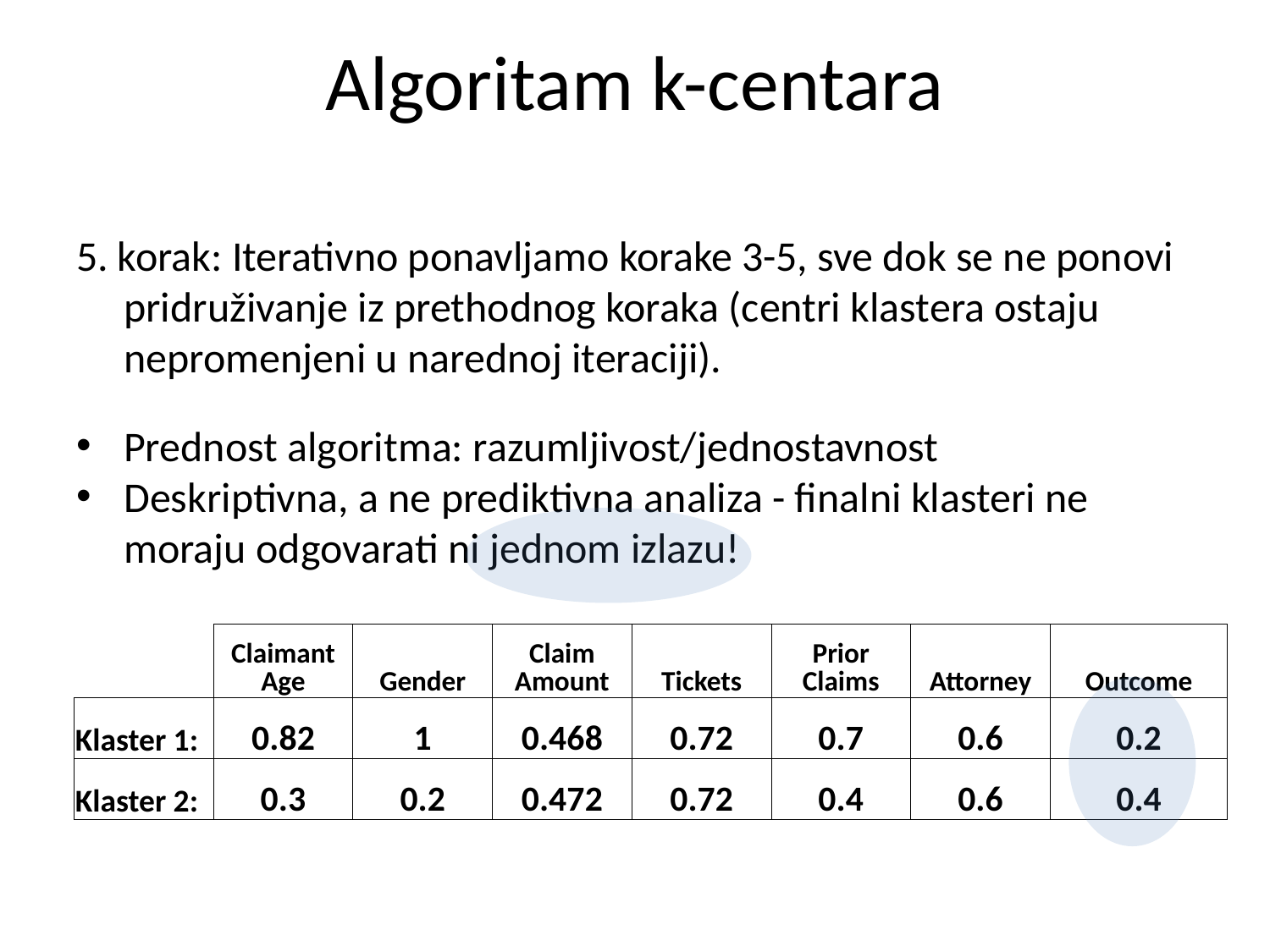

Algoritam k-centara
5. korak: Iterativno ponavljamo korake 3-5, sve dok se ne ponovi pridruživanje iz prethodnog koraka (centri klastera ostaju nepromenjeni u narednoj iteraciji).

Prednost algoritma: razumljivost/jednostavnost
Deskriptivna, a ne prediktivna analiza - finalni klasteri ne moraju odgovarati ni jednom izlazu!

|  | Claimant Age | Gender | Claim Amount | Tickets | Prior Claims | Attorney | Outcome |
| --- | --- | --- | --- | --- | --- | --- | --- |
| Klaster 1: | 0.82 | 1 | 0.468 | 0.72 | 0.7 | 0.6 | 0.2 |
| Klaster 2: | 0.3 | 0.2 | 0.472 | 0.72 | 0.4 | 0.6 | 0.4 |